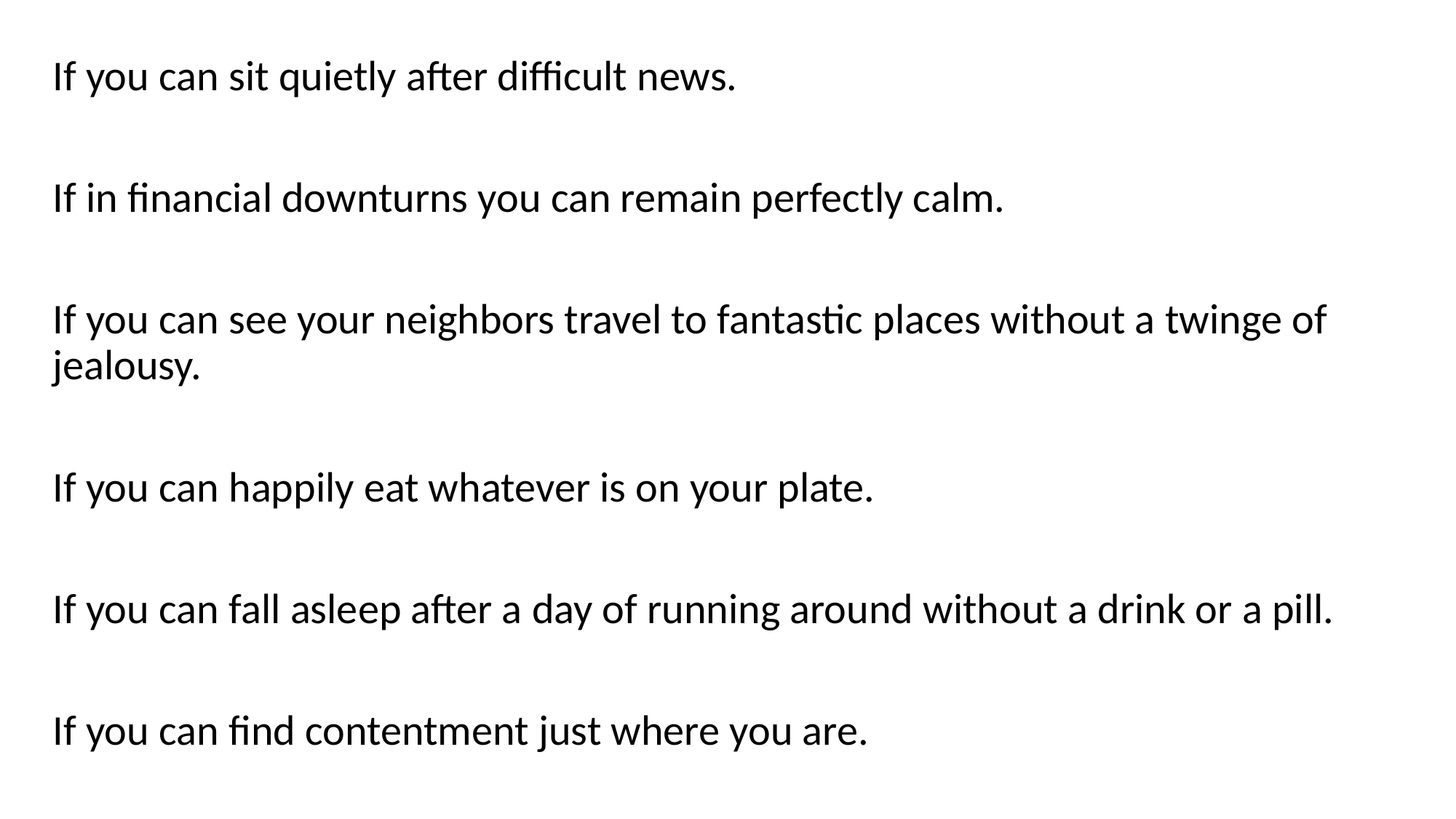

If you can sit quietly after difficult news.

If in financial downturns you can remain perfectly calm.

If you can see your neighbors travel to fantastic places without a twinge of jealousy.

If you can happily eat whatever is on your plate.

If you can fall asleep after a day of running around without a drink or a pill.

If you can find contentment just where you are.